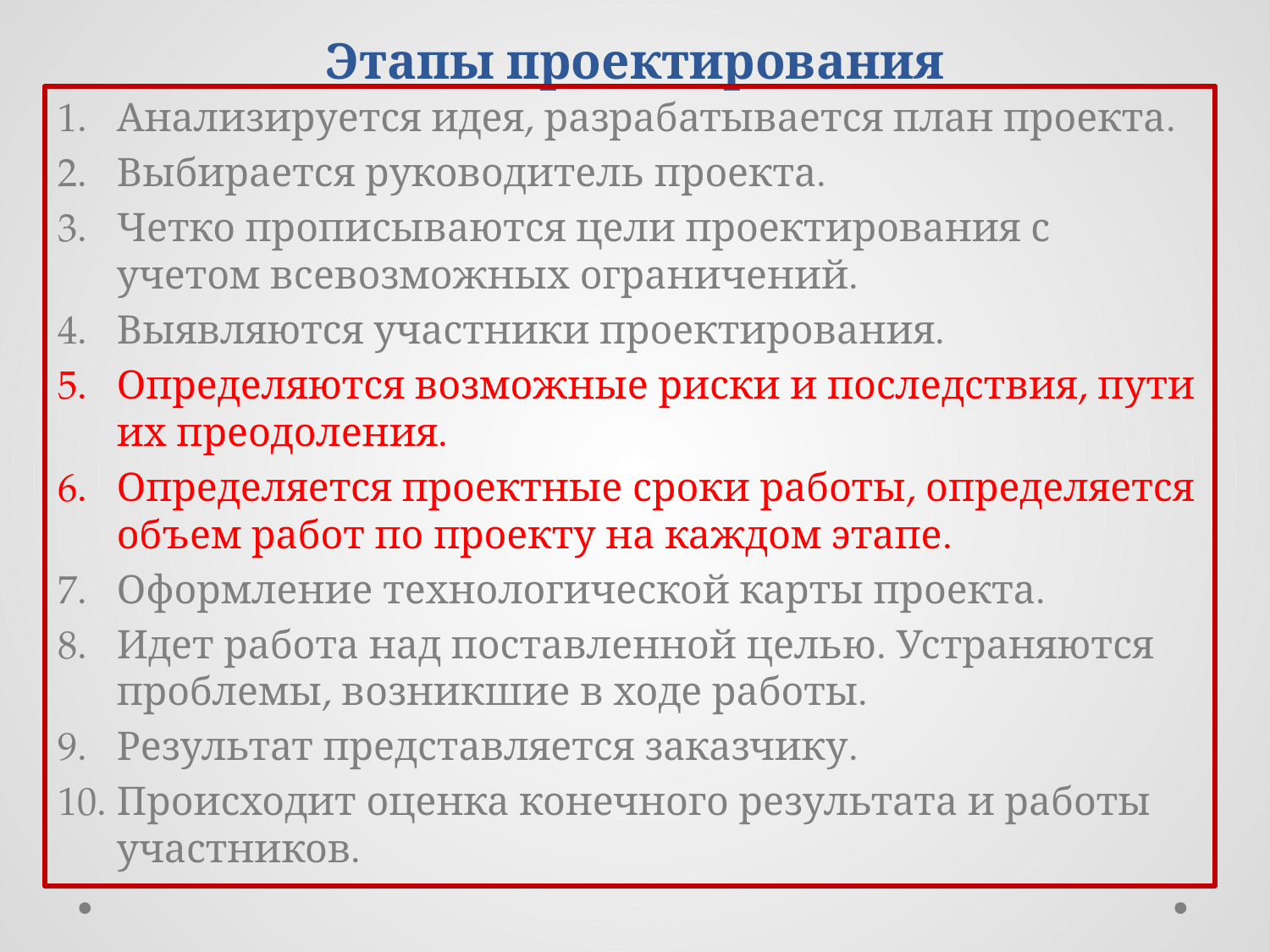

# Этапы проектирования
Анализируется идея, разрабатывается план проекта.
Выбирается руководитель проекта.
Четко прописываются цели проектирования с учетом всевозможных ограничений.
Выявляются участники проектирования.
Определяются возможные риски и последствия, пути их преодоления.
Определяется проектные сроки работы, определяется объем работ по проекту на каждом этапе.
Оформление технологической карты проекта.
Идет работа над поставленной целью. Устраняются проблемы, возникшие в ходе работы.
Результат представляется заказчику.
Происходит оценка конечного результата и работы участников.